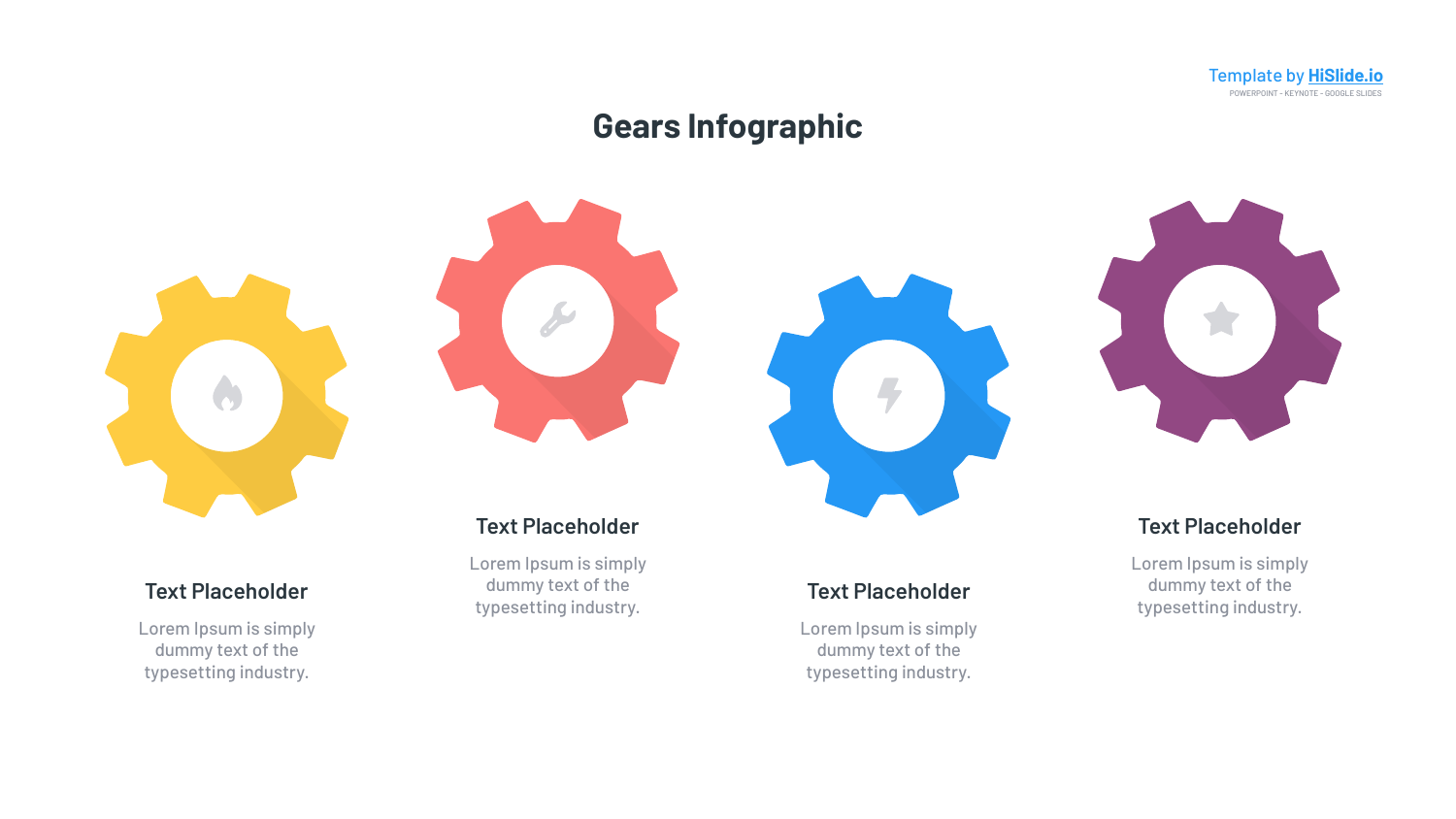

Template by HiSlide.io
POWERPOINT - KEYNOTE - GOOGLE SLIDES
Gears Infographic

Text Placeholder
Text Placeholder
Lorem Ipsum is simply dummy text of the typesetting industry.
Lorem Ipsum is simply dummy text of the typesetting industry.
Text Placeholder
Text Placeholder
Lorem Ipsum is simply dummy text of the typesetting industry.
Lorem Ipsum is simply dummy text of the typesetting industry.